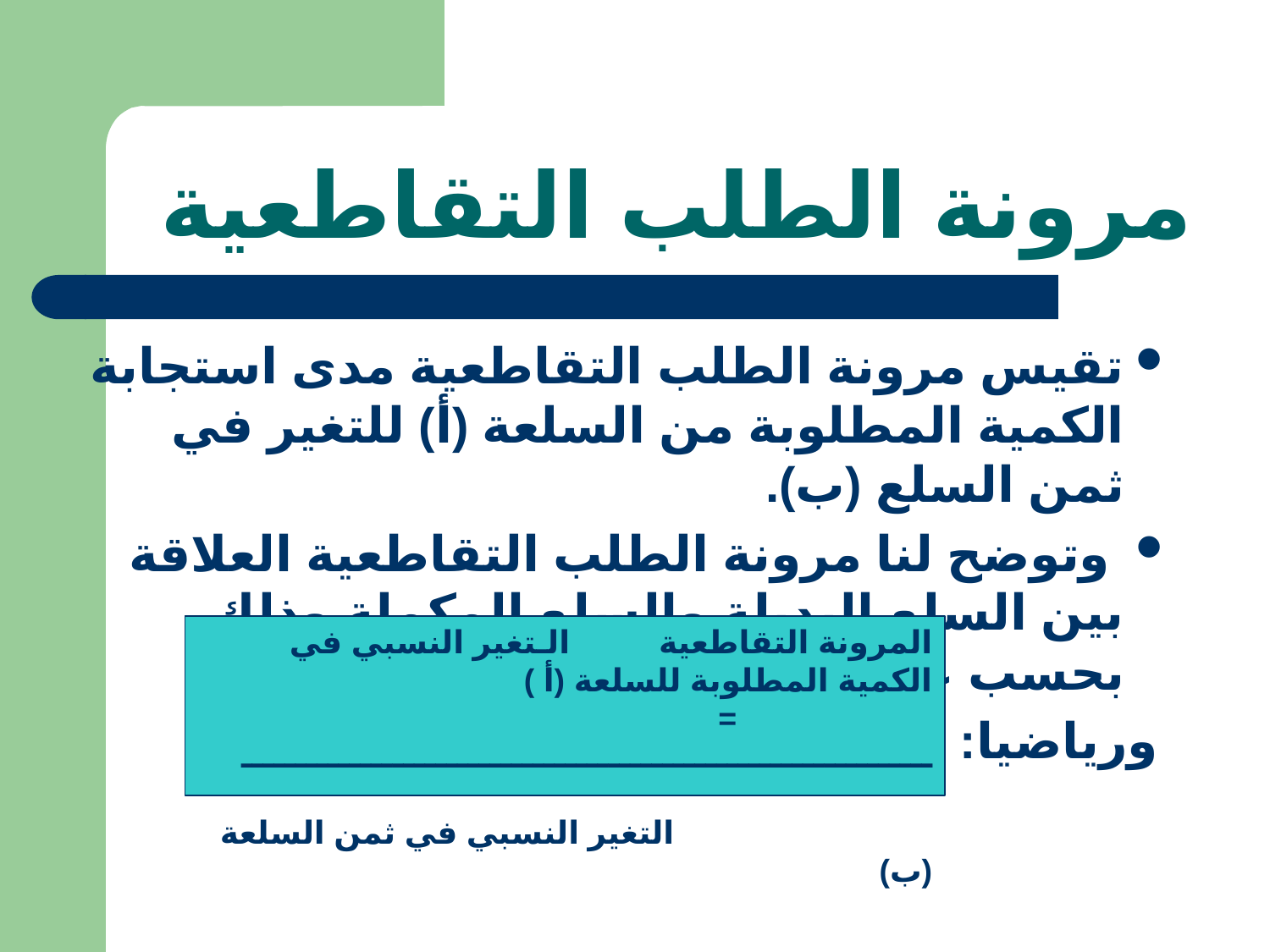

# مرونة الطلب التقاطعية
تقيس مرونة الطلب التقاطعية مدى استجابة الكمية المطلوبة من السلعة (أ) للتغير في ثمن السلع (ب).
 وتوضح لنا مرونة الطلب التقاطعية العلاقة بين السلع البديلة والسلع المكملة وذلك بحسب علامة المرونة.
 ورياضيا:

المرونة التقاطعية          الـتغير النسبي في الكمية المطلوبة للسلعة (أ )
                      =    ــــــــــــــــــــــــــــــــــــــــــــــــــــــــــــــــ
                             التغير النسبي في ثمن السلعة (ب)